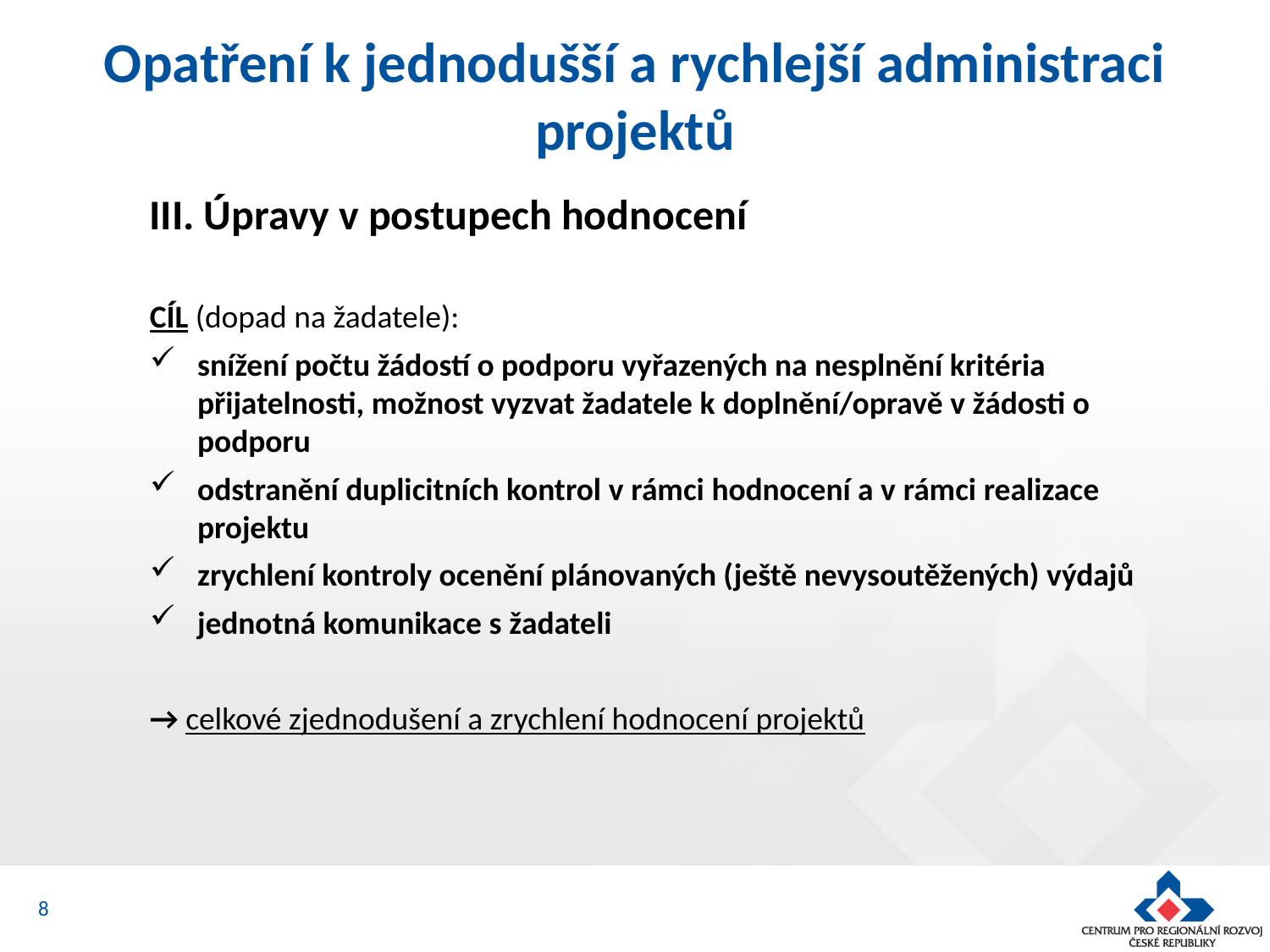

# Opatření k jednodušší a rychlejší administraci projektů
III. Úpravy v postupech hodnocení

CÍL (dopad na žadatele):
snížení počtu žádostí o podporu vyřazených na nesplnění kritéria přijatelnosti, možnost vyzvat žadatele k doplnění/opravě v žádosti o podporu
odstranění duplicitních kontrol v rámci hodnocení a v rámci realizace projektu
zrychlení kontroly ocenění plánovaných (ještě nevysoutěžených) výdajů
jednotná komunikace s žadateli

→ celkové zjednodušení a zrychlení hodnocení projektů
8